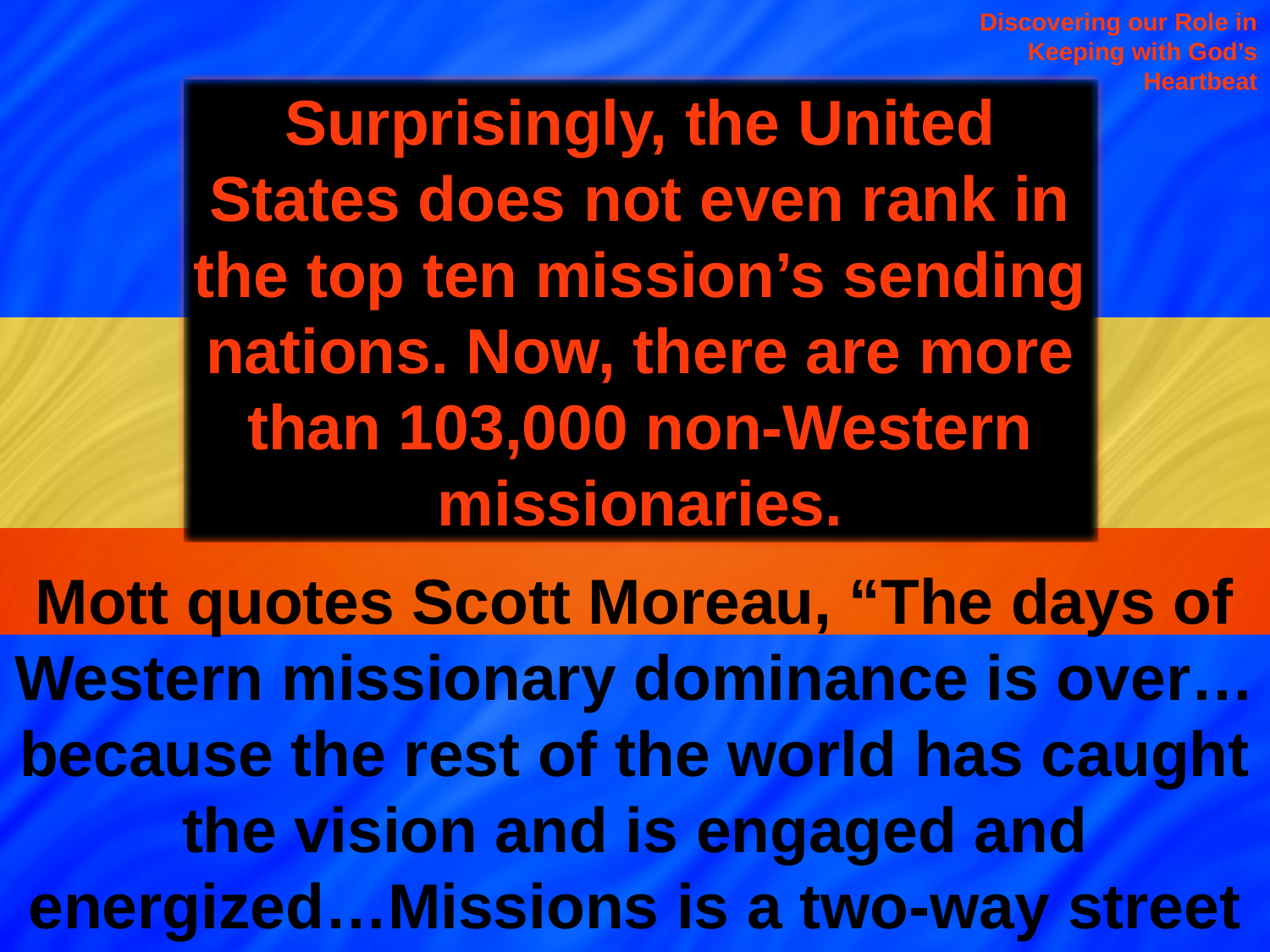

Discovering our Role in Keeping with God’s Heartbeat
Surprisingly, the United States does not even rank in the top ten mission’s sending nations. Now, there are more than 103,000 non-Western missionaries.
Mott quotes Scott Moreau, “The days of Western missionary dominance is over…because the rest of the world has caught the vision and is engaged and energized…Missions is a two-way street on every continent.”